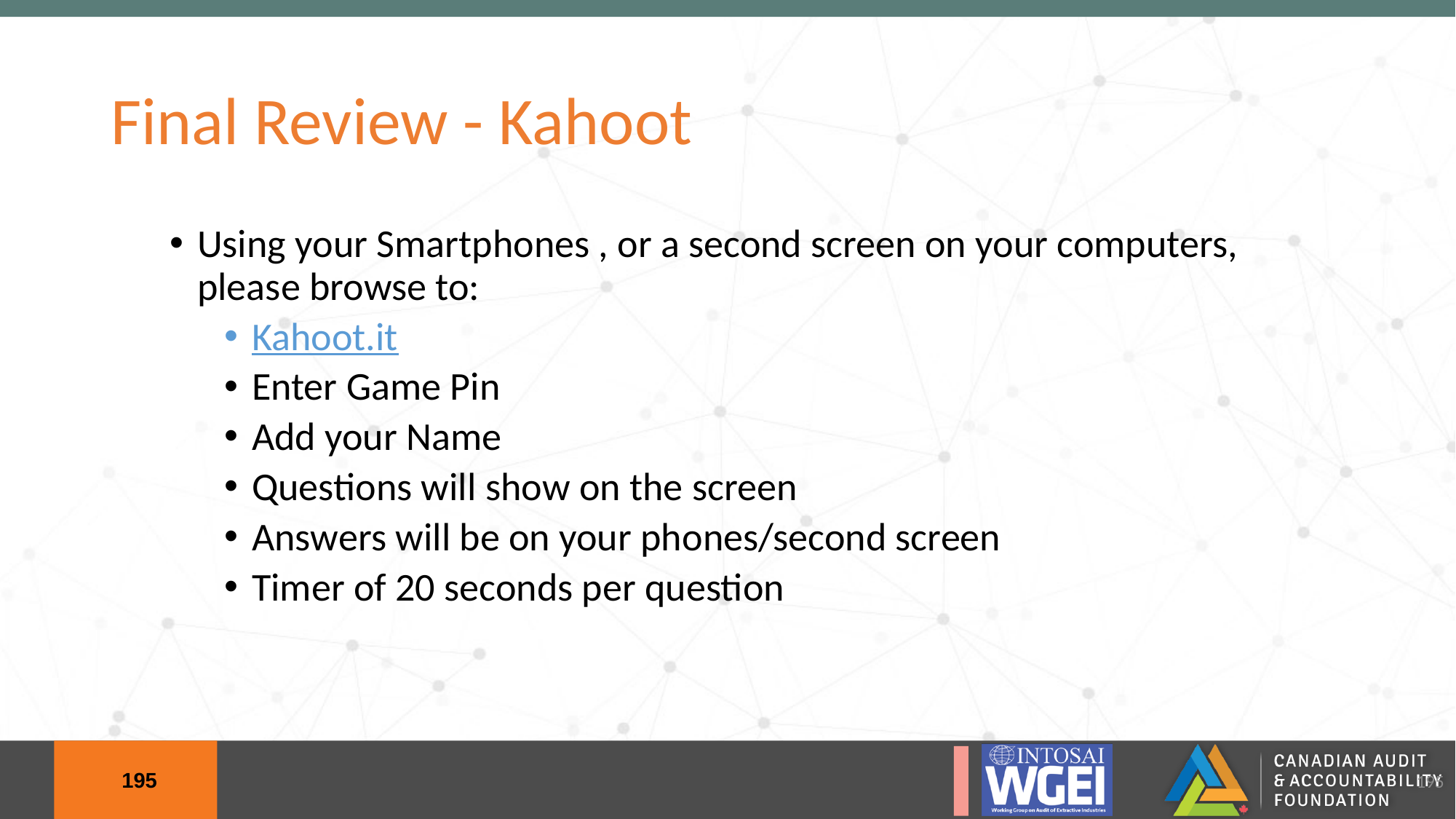

# Final Review - Kahoot
Using your Smartphones , or a second screen on your computers, please browse to:
Kahoot.it
Enter Game Pin
Add your Name
Questions will show on the screen
Answers will be on your phones/second screen
Timer of 20 seconds per question
195